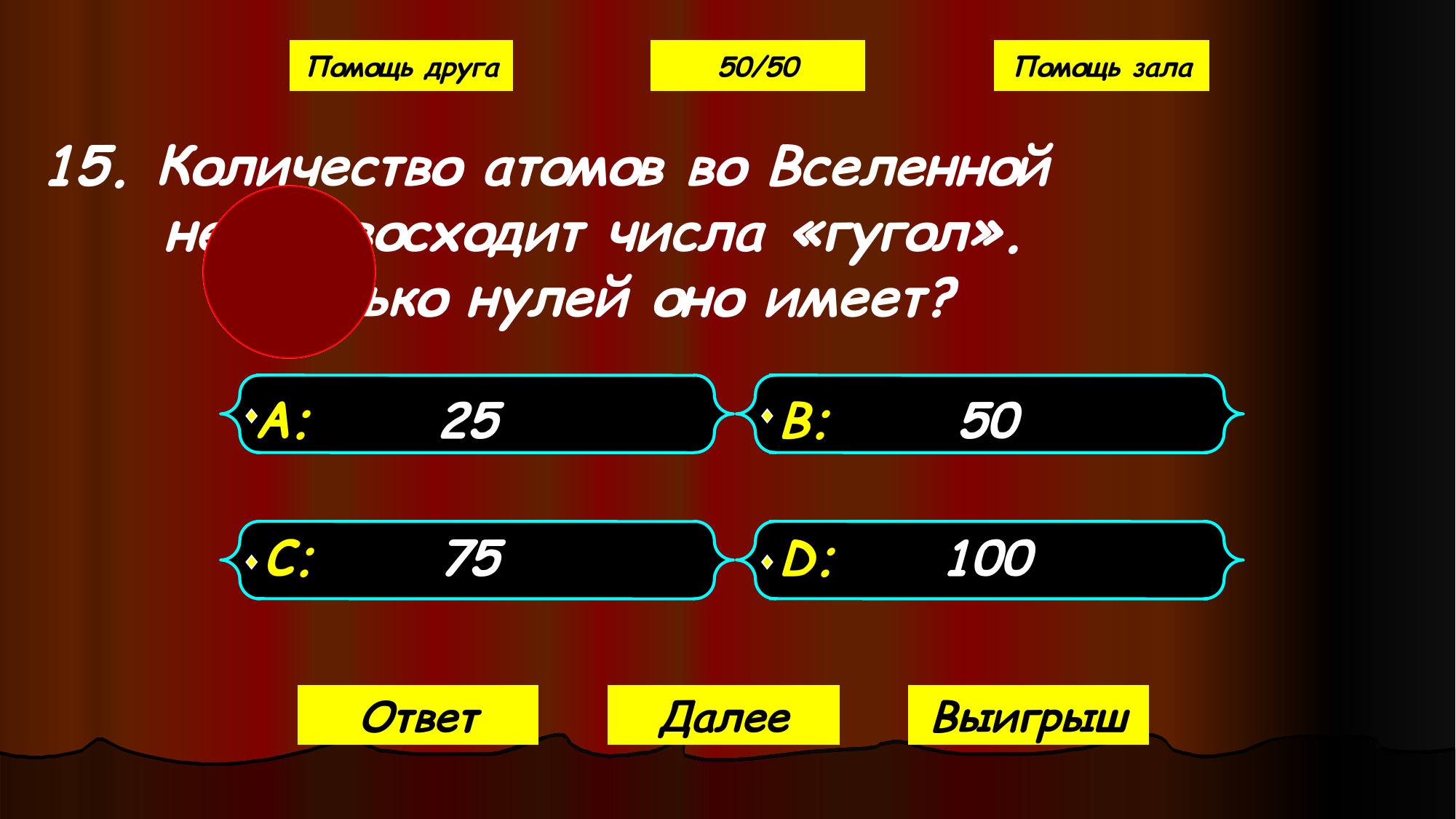

Помощь друга
50/50
Помощь зала
15. Количество атомов во Вселенной не превосходит числа «гугол». Сколько нулей оно имеет?

А:      25
В:      50

С:        75

D:      100

Ответ
Далее
Выигрыш